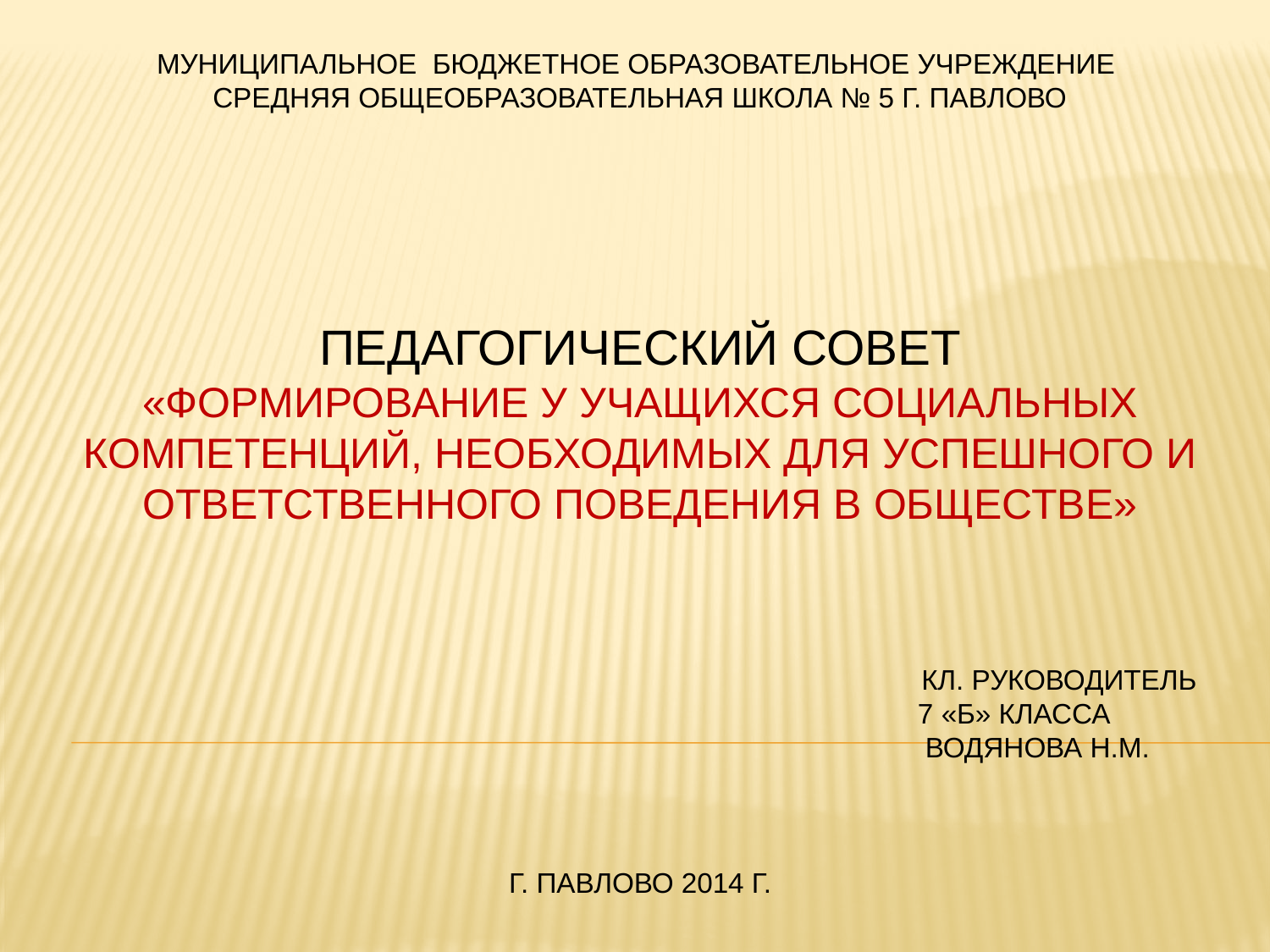

# Муниципальное  бюджетное образовательное учреждение средняя общеобразовательная школа № 5 г. павлово Педагогический совет «Формирование у учащихся социальных компетенций, необходимых для успешного и ответственного поведения в обществе» кл. руководитель 7 «Б» класса Водянова Н.М. Г. Павлово 2014 г.